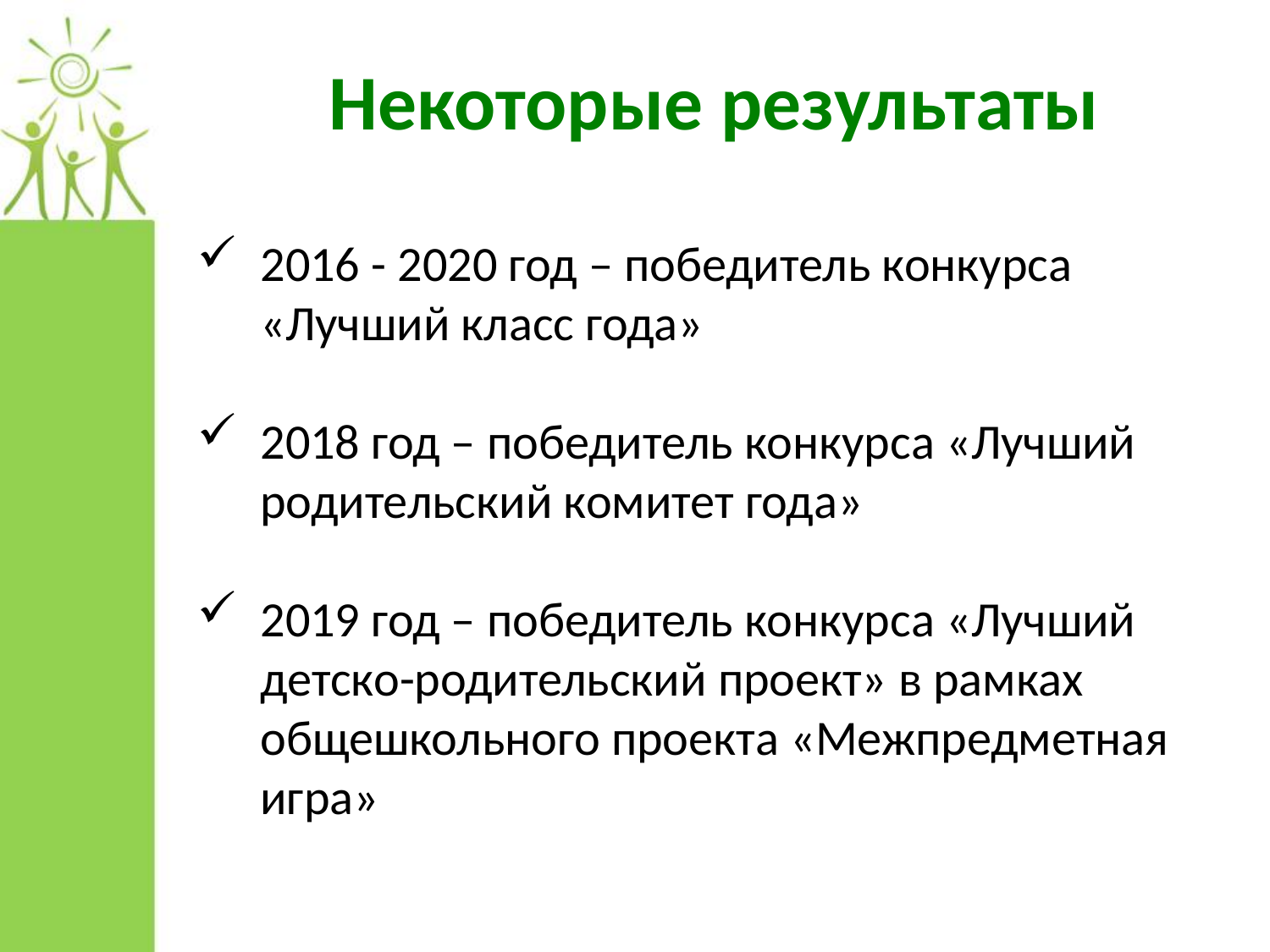

Некоторые результаты
2016 - 2020 год – победитель конкурса «Лучший класс года»

2018 год – победитель конкурса «Лучший родительский комитет года»

2019 год – победитель конкурса «Лучший детско-родительский проект» в рамках общешкольного проекта «Межпредметная игра»